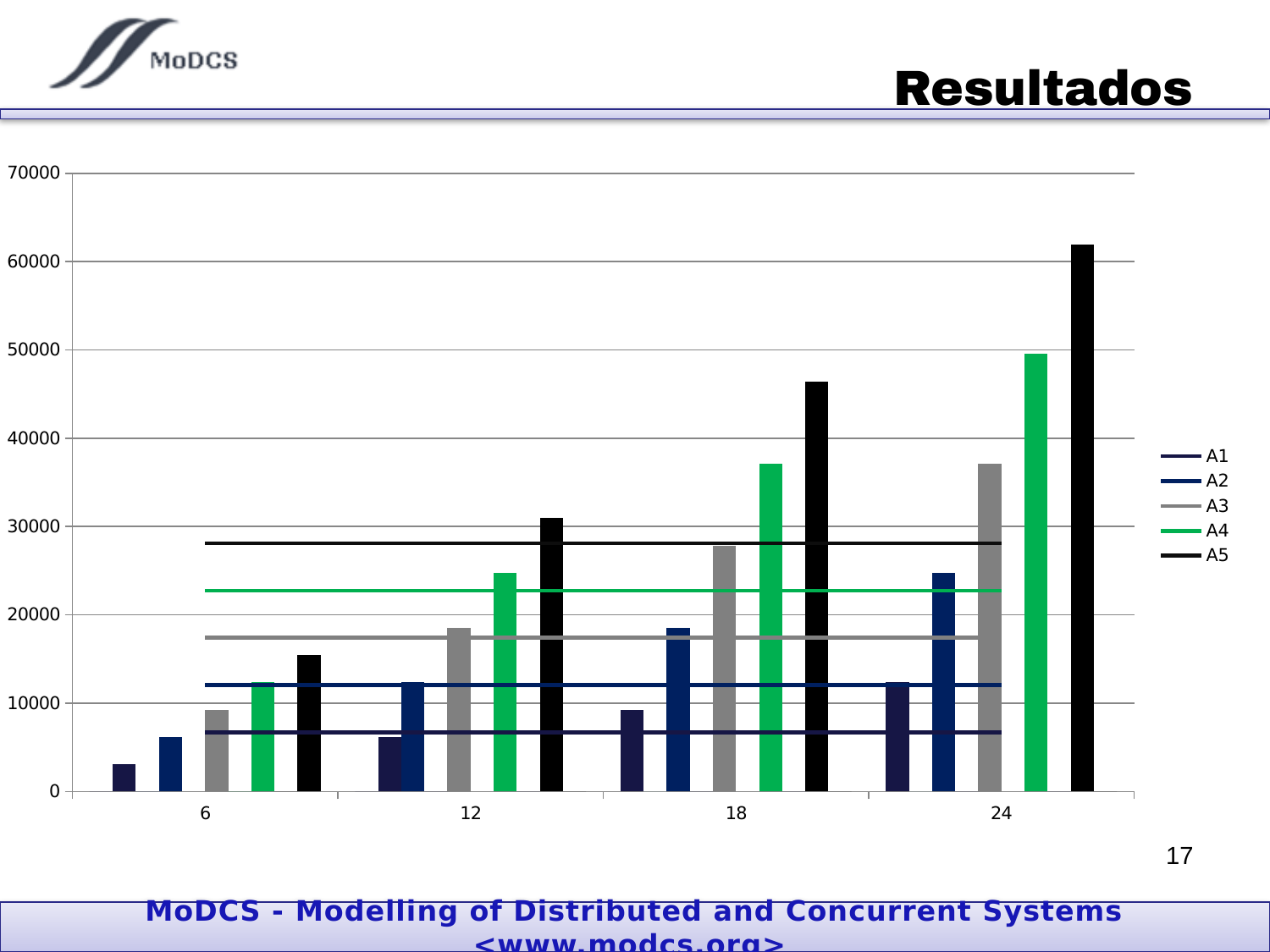

# Resultados

### Chart

| Category | AcimaA1 | AbaixoA1 | AcimaA2 | AbaixoA2 | AcimaA3 | AbaixoA3 | AcimaA4 | AbaixoA4 | AcimaA5 | AbaixoA5 | A1 | A2 | A3 | A4 | A5 |
|---|---|---|---|---|---|---|---|---|---|---|---|---|---|---|---|
| 6 | 0.0 | 3094.85 | 0.0 | 6189.7 | 0.0 | 9284.54 | 0.0 | 12384.58 | 0.0 | 15479.42 | 6695.0 | 12051.0 | 17407.0 | 22763.0 | 28119.0 |
| 12 | 0.0 | 6189.7 | 12379.39 | 0.0 | 18569.09 | None | 24769.15 | 0.0 | 30958.85 | 0.0 | 6695.0 | 12051.0 | 17407.0 | 22763.0 | 28119.0 |
| 18 | 9284.54 | 0.0 | 18569.09 | 0.0 | 27853.63 | None | 37153.73 | 0.0 | 46438.27 | 0.0 | 6695.0 | 12051.0 | 17407.0 | 22763.0 | 28119.0 |
| 24 | 12379.99 | 0.0 | 24759.98 | 0.0 | 37139.97 | None | 49540.69 | 0.0 | 61920.68 | 0.0 | 6695.0 | 12051.0 | 17407.0 | 22763.0 | 28119.0 |
17